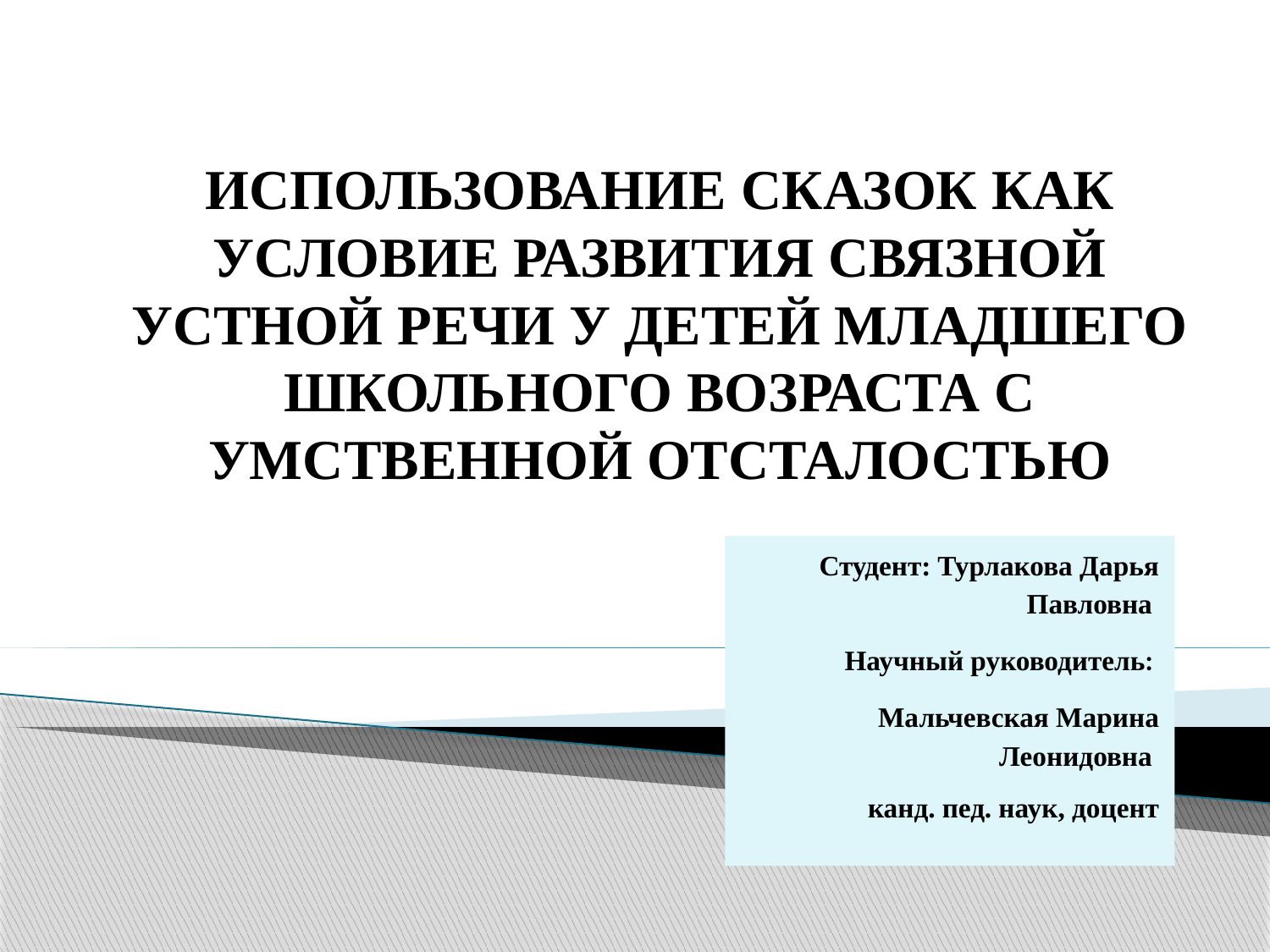

# использование СКАЗОК КАК УСЛОВИЕ РАЗВИТИЯ СВЯЗНОЙ УСТНОЙ РЕЧИ У ДЕТЕЙ МЛАДШЕГО ШКОЛЬНОГО ВОЗРАСТА С УМСТВЕННОЙ ОТСТАЛОСТЬЮ
Студент: Турлакова Дарья Павловна
Научный руководитель:
Мальчевская Марина Леонидовна
канд. пед. наук, доцент